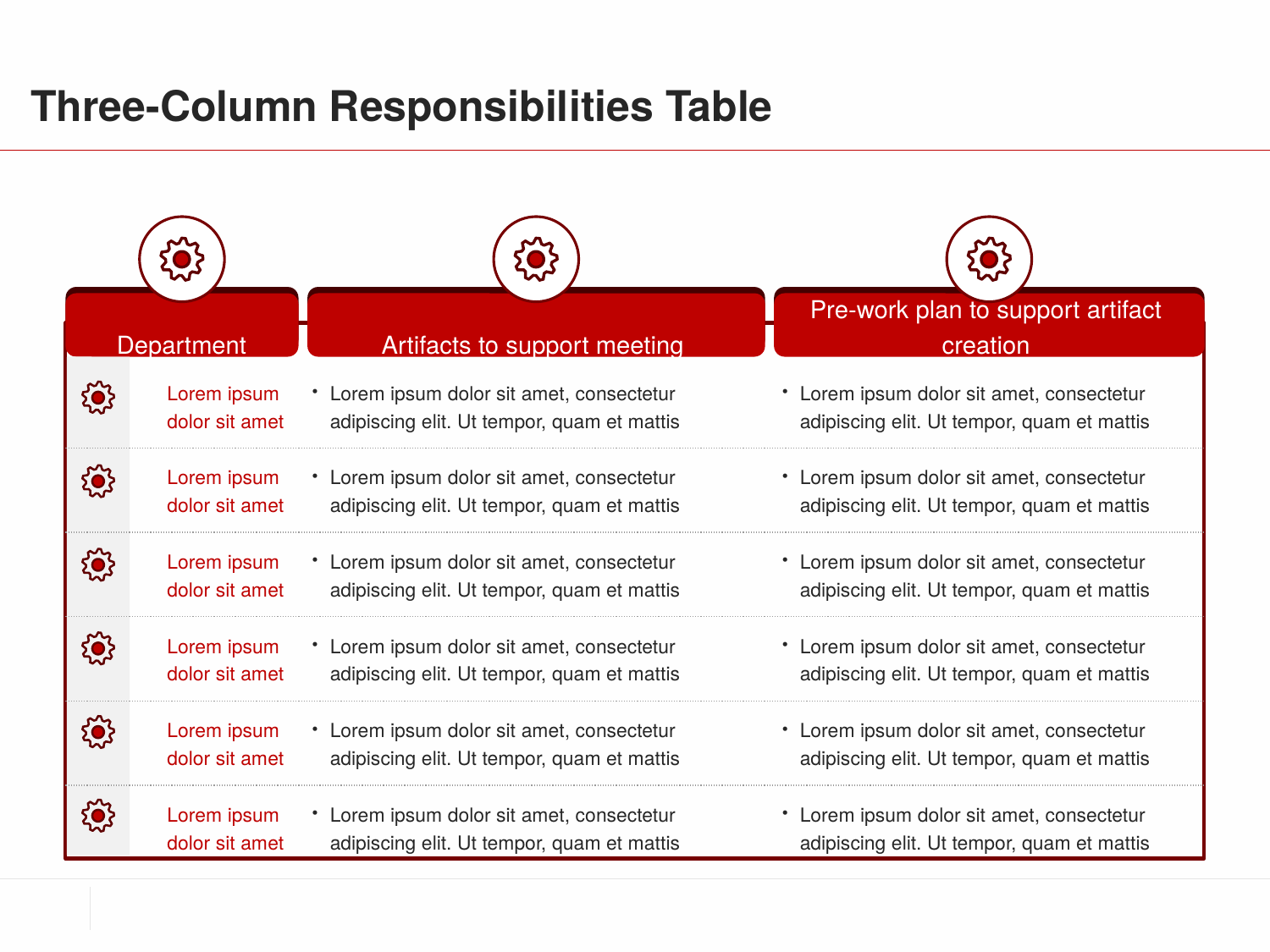

# Three-Column Responsibilities Table

| Department | Artifacts to support meeting | Pre-work plan to support artifact creation |
| --- | --- | --- |
| Lorem ipsum dolor sit amet | Lorem ipsum dolor sit amet, consectetur adipiscing elit. Ut tempor, quam et mattis | Lorem ipsum dolor sit amet, consectetur adipiscing elit. Ut tempor, quam et mattis |
| Lorem ipsum dolor sit amet | Lorem ipsum dolor sit amet, consectetur adipiscing elit. Ut tempor, quam et mattis | Lorem ipsum dolor sit amet, consectetur adipiscing elit. Ut tempor, quam et mattis |
| Lorem ipsum dolor sit amet | Lorem ipsum dolor sit amet, consectetur adipiscing elit. Ut tempor, quam et mattis | Lorem ipsum dolor sit amet, consectetur adipiscing elit. Ut tempor, quam et mattis |
| Lorem ipsum dolor sit amet | Lorem ipsum dolor sit amet, consectetur adipiscing elit. Ut tempor, quam et mattis | Lorem ipsum dolor sit amet, consectetur adipiscing elit. Ut tempor, quam et mattis |
| Lorem ipsum dolor sit amet | Lorem ipsum dolor sit amet, consectetur adipiscing elit. Ut tempor, quam et mattis | Lorem ipsum dolor sit amet, consectetur adipiscing elit. Ut tempor, quam et mattis |
| Lorem ipsum dolor sit amet | Lorem ipsum dolor sit amet, consectetur adipiscing elit. Ut tempor, quam et mattis | Lorem ipsum dolor sit amet, consectetur adipiscing elit. Ut tempor, quam et mattis |